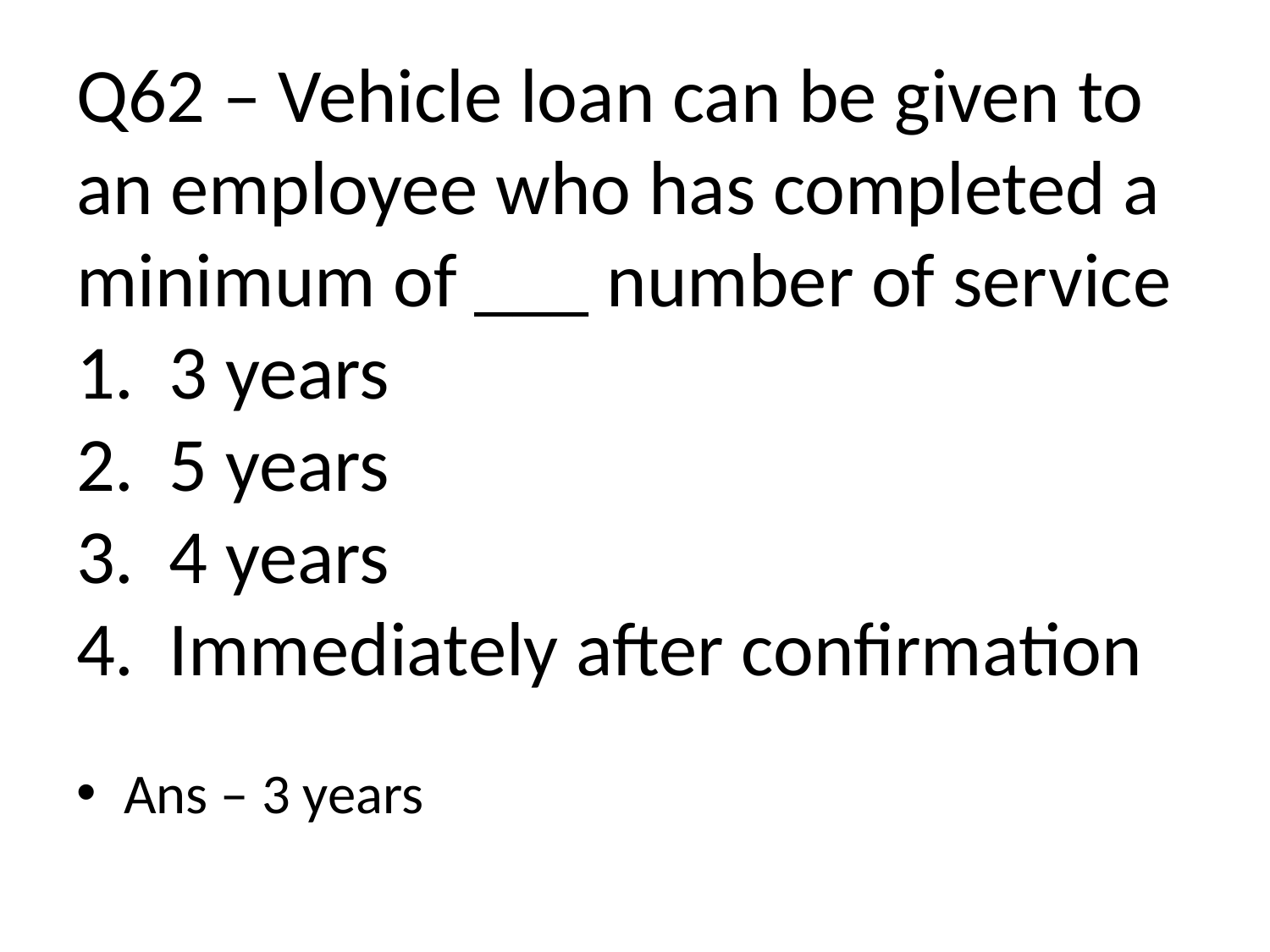

# Q62 – Vehicle loan can be given to an employee who has completed a minimum of ___ number of service 1.  3 years 2.  5 years 3.  4 years 4.  Immediately after confirmation
Ans – 3 years